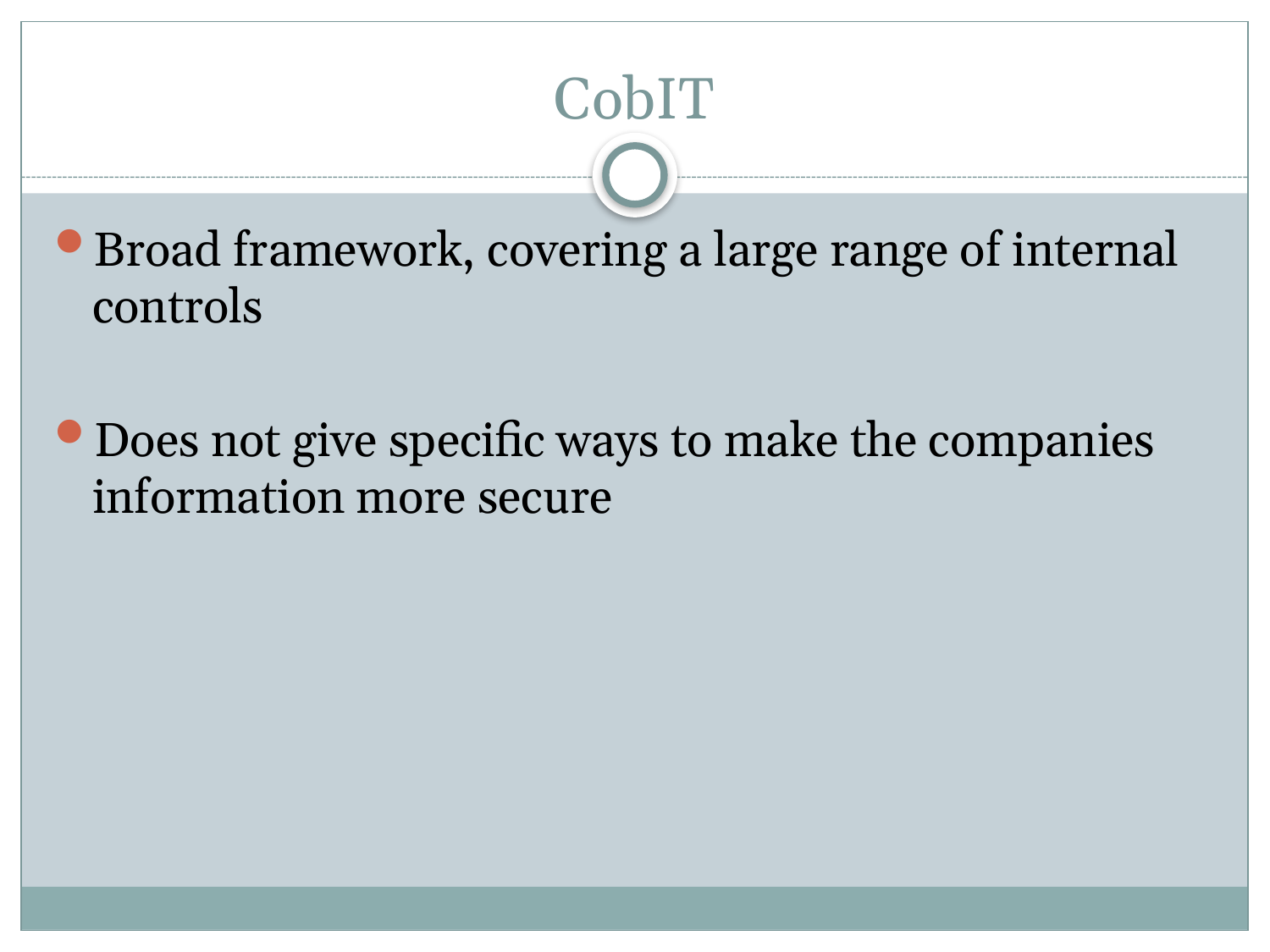

# CobIT
Broad framework, covering a large range of internal controls

Does not give specific ways to make the companies information more secure